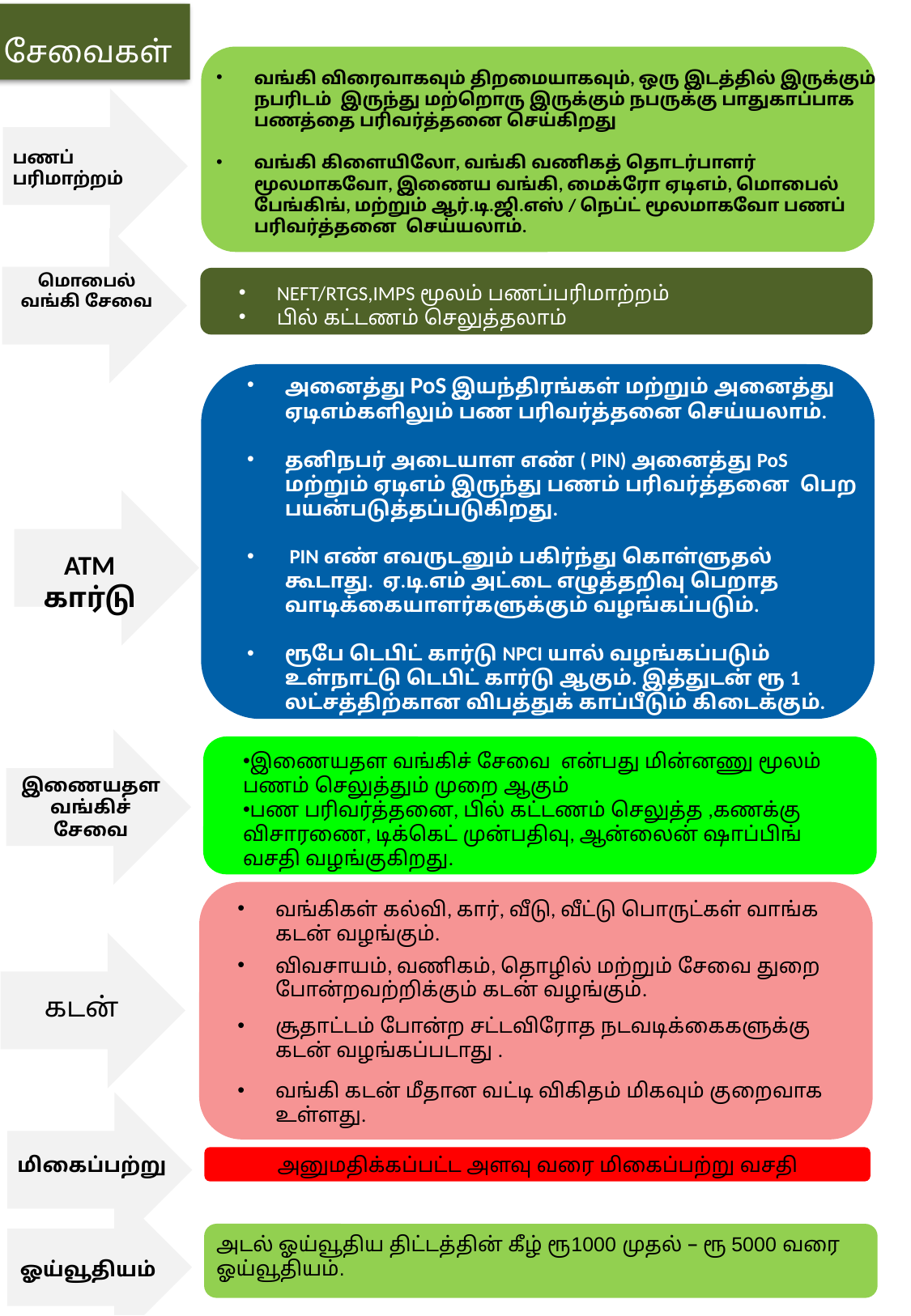

சேவைகள்

வங்கி விரைவாகவும் திறமையாகவும், ஒரு இடத்தில் இருக்கும் நபரிடம்  இருந்து மற்றொரு இருக்கும் நபருக்கு பாதுகாப்பாக பணத்தை பரிவர்த்தனை செய்கிறது

வங்கி கிளையிலோ, வங்கி வணிகத் தொடர்பாளர் மூலமாகவோ, இணைய வங்கி, மைக்ரோ ஏடிஎம், மொபைல் பேங்கிங், மற்றும் ஆர்.டி.ஜி.எஸ் / நெப்ட் மூலமாகவோ பணப் பரிவர்த்தனை  செய்யலாம்.

பணப் பரிமாற்றம்

மொபைல் வங்கி சேவை

NEFT/RTGS,IMPS மூலம் பணப்பரிமாற்றம்
பில் கட்டணம் செலுத்தலாம்

அனைத்து PoS இயந்திரங்கள் மற்றும் அனைத்து ஏடிஎம்களிலும் பண பரிவர்த்தனை செய்யலாம்.

தனிநபர் அடையாள எண் ( PIN) அனைத்து PoS மற்றும் ஏடிஎம் இருந்து பணம் பரிவர்த்தனை  பெற பயன்படுத்தப்படுகிறது.

 PIN எண் எவருடனும் பகிர்ந்து கொள்ளுதல் கூடாது.  ஏ.டி.எம் அட்டை எழுத்தறிவு பெறாத வாடிக்கையாளர்களுக்கும் வழங்கப்படும்.

ரூபே டெபிட் கார்டு NPCI யால் வழங்கப்படும் உள்நாட்டு டெபிட் கார்டு ஆகும். இத்துடன் ரூ 1 லட்சத்திற்கான விபத்துக் காப்பீடும் கிடைக்கும்.

ATM கார்டு

இணையதள வங்கிச் சேவை

இணையதள வங்கிச் சேவை  என்பது மின்னணு மூலம் பணம் செலுத்தும் முறை ஆகும்
பண பரிவர்த்தனை, பில் கட்டணம் செலுத்த ,கணக்கு விசாரணை, டிக்கெட் முன்பதிவு, ஆன்லைன் ஷாப்பிங் வசதி வழங்குகிறது.

வங்கிகள் கல்வி, கார், வீடு, வீட்டு பொருட்கள் வாங்க கடன் வழங்கும்.

விவசாயம், வணிகம், தொழில் மற்றும் சேவை துறை போன்றவற்றிக்கும் கடன் வழங்கும்.

சூதாட்டம் போன்ற சட்டவிரோத நடவடிக்கைகளுக்கு  கடன் வழங்கப்படாது .

வங்கி கடன் மீதான வட்டி விகிதம் மிகவும் குறைவாக உள்ளது.

கடன்

மிகைப்பற்று

அனுமதிக்கப்பட்ட அளவு வரை மிகைப்பற்று வசதி

ஓய்வூதியம்

அடல் ஓய்வூதிய திட்டத்தின் கீழ் ரூ1000 முதல் – ரூ 5000 வரை ஓய்வூதியம்.